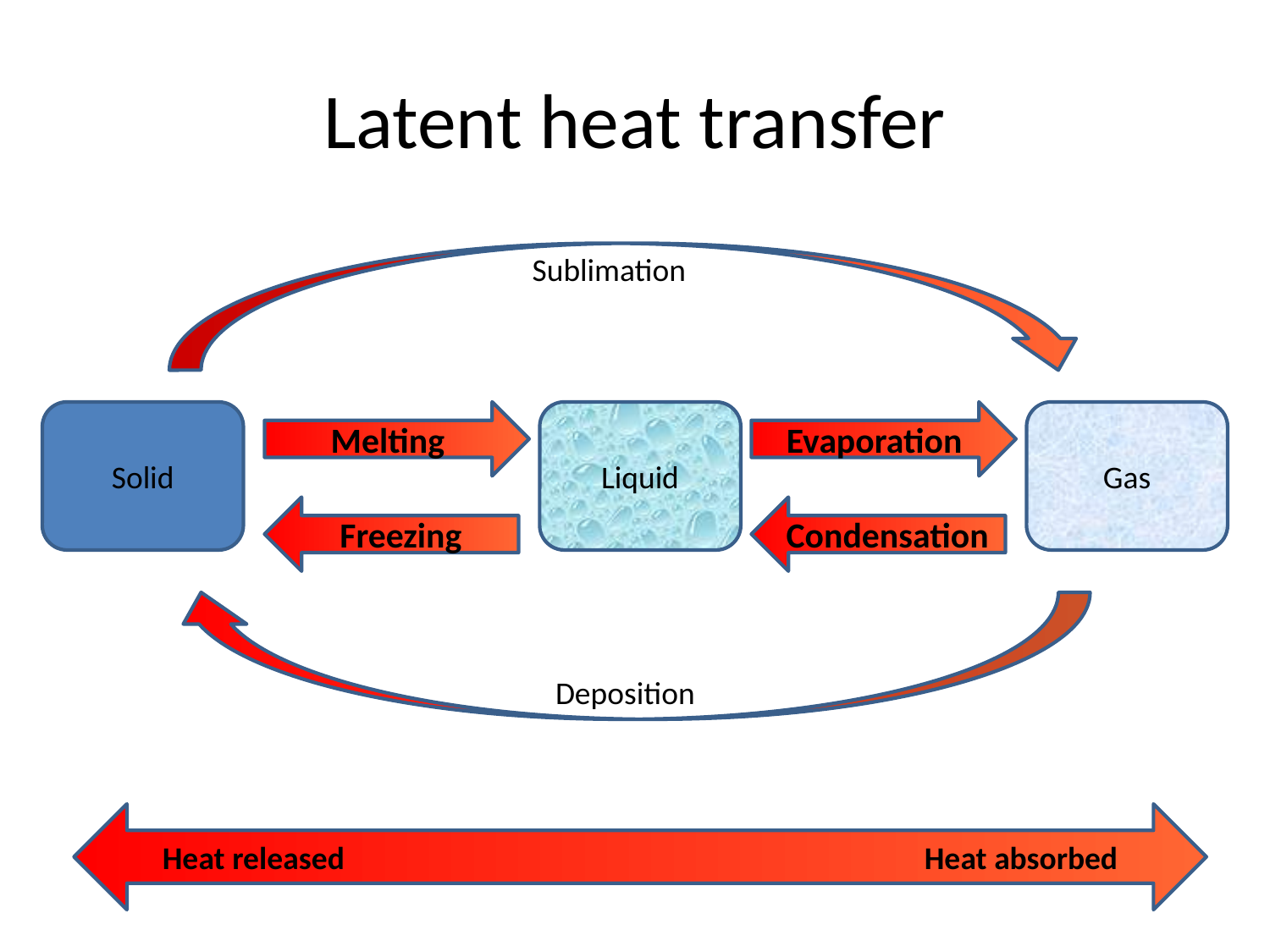

# Latent heat transfer

Sublimation
Solid
Melting
Liquid
Evaporation
Gas
Freezing
Condensation

Deposition
Heat released					Heat absorbed